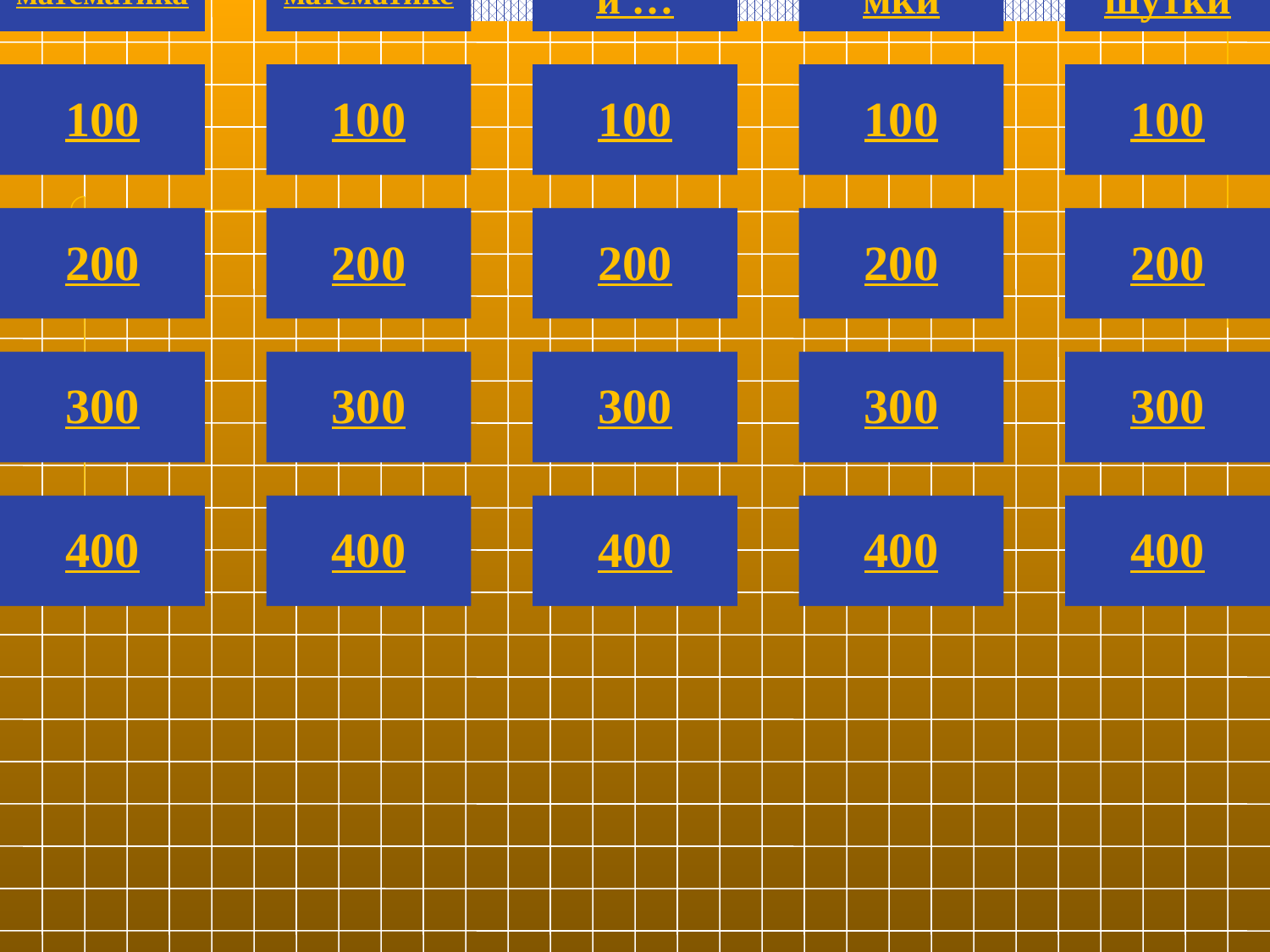

200
200
200
100
100
100
200
100
300
200
300
300
100
300
300
400
400
400
400
400